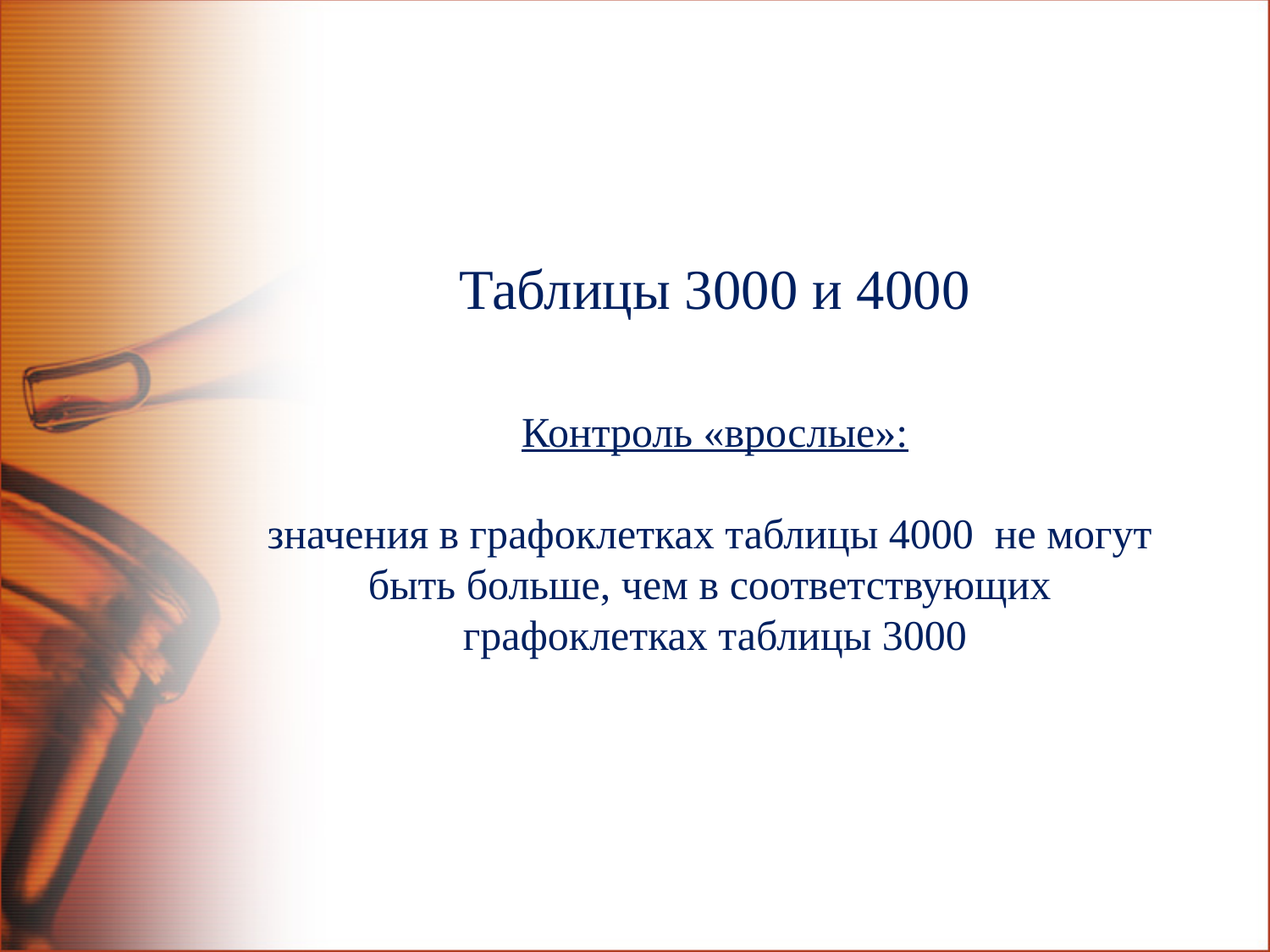

Таблицы 3000 и 4000

Контроль «врослые»:

значения в графоклетках таблицы 4000  не могут
быть больше, чем в соответствующих
графоклетках таблицы 3000